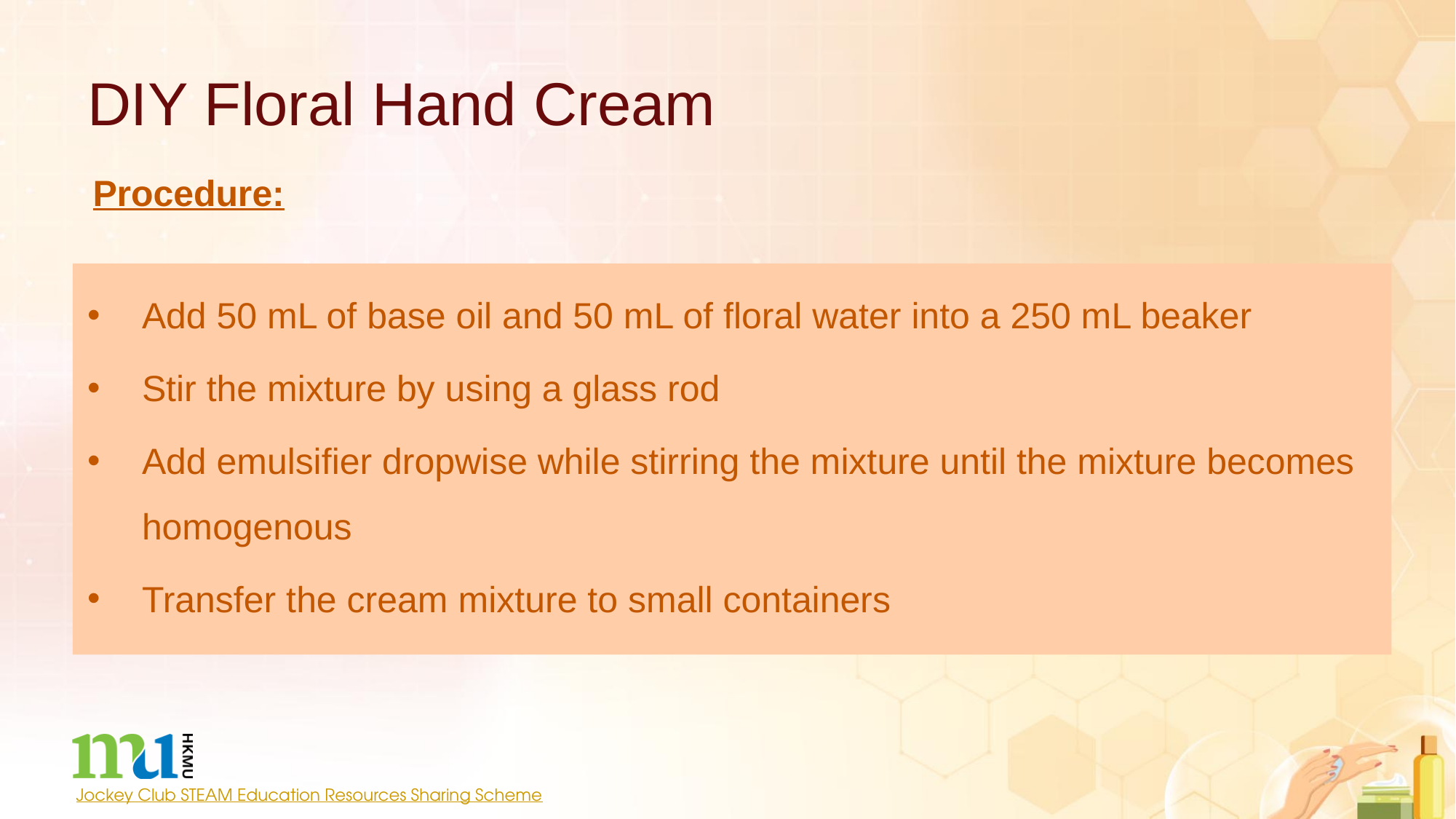

DIY Floral Hand Cream
Procedure:
Add 50 mL of base oil and 50 mL of floral water into a 250 mL beaker
Stir the mixture by using a glass rod
Add emulsifier dropwise while stirring the mixture until the mixture becomes homogenous
Transfer the cream mixture to small containers